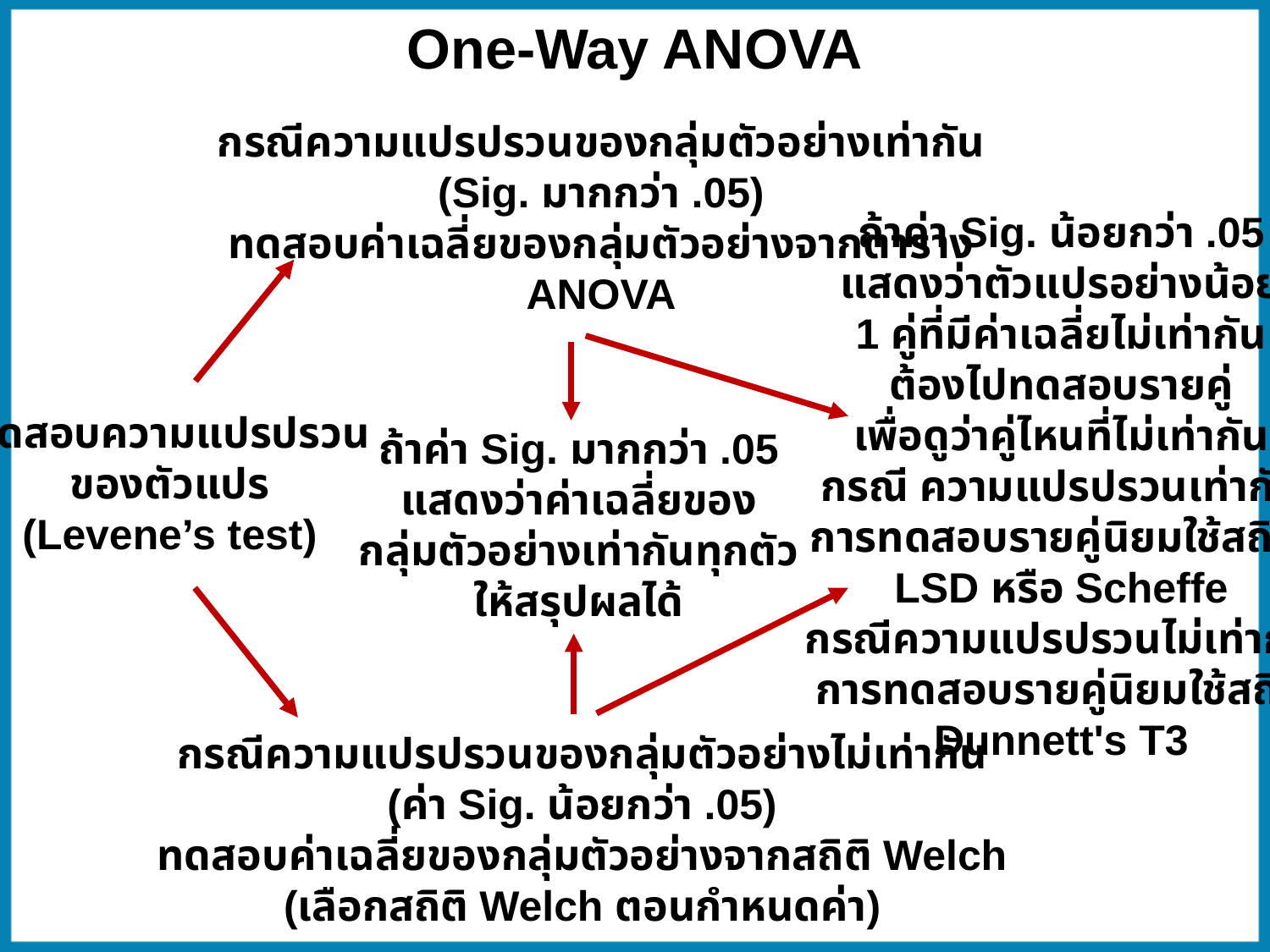

One-Way ANOVA
กรณีความแปรปรวนของกลุ่มตัวอย่างเท่ากัน
(Sig. มากกว่า .05)
ทดสอบค่าเฉลี่ยของกลุ่มตัวอย่างจากตาราง
ANOVA
ถ้าค่า Sig. น้อยกว่า .05
แสดงว่าตัวแปรอย่างน้อย
1 คู่ที่มีค่าเฉลี่ยไม่เท่ากัน
ต้องไปทดสอบรายคู่
เพื่อดูว่าคู่ไหนที่ไม่เท่ากัน
กรณี ความแปรปรวนเท่ากัน
การทดสอบรายคู่นิยมใช้สถิติ
LSD หรือ Scheffe
กรณีความแปรปรวนไม่เท่ากัน
การทดสอบรายคู่นิยมใช้สถิติ
Dunnett's T3
ทดสอบความแปรปรวน
ของตัวแปร
(Levene’s test)
ถ้าค่า Sig. มากกว่า .05
แสดงว่าค่าเฉลี่ยของ
กลุ่มตัวอย่างเท่ากันทุกตัว
ให้สรุปผลได้
กรณีความแปรปรวนของกลุ่มตัวอย่างไม่เท่ากัน
(ค่า Sig. น้อยกว่า .05)
ทดสอบค่าเฉลี่ยของกลุ่มตัวอย่างจากสถิติ Welch
(เลือกสถิติ Welch ตอนกำหนดค่า)